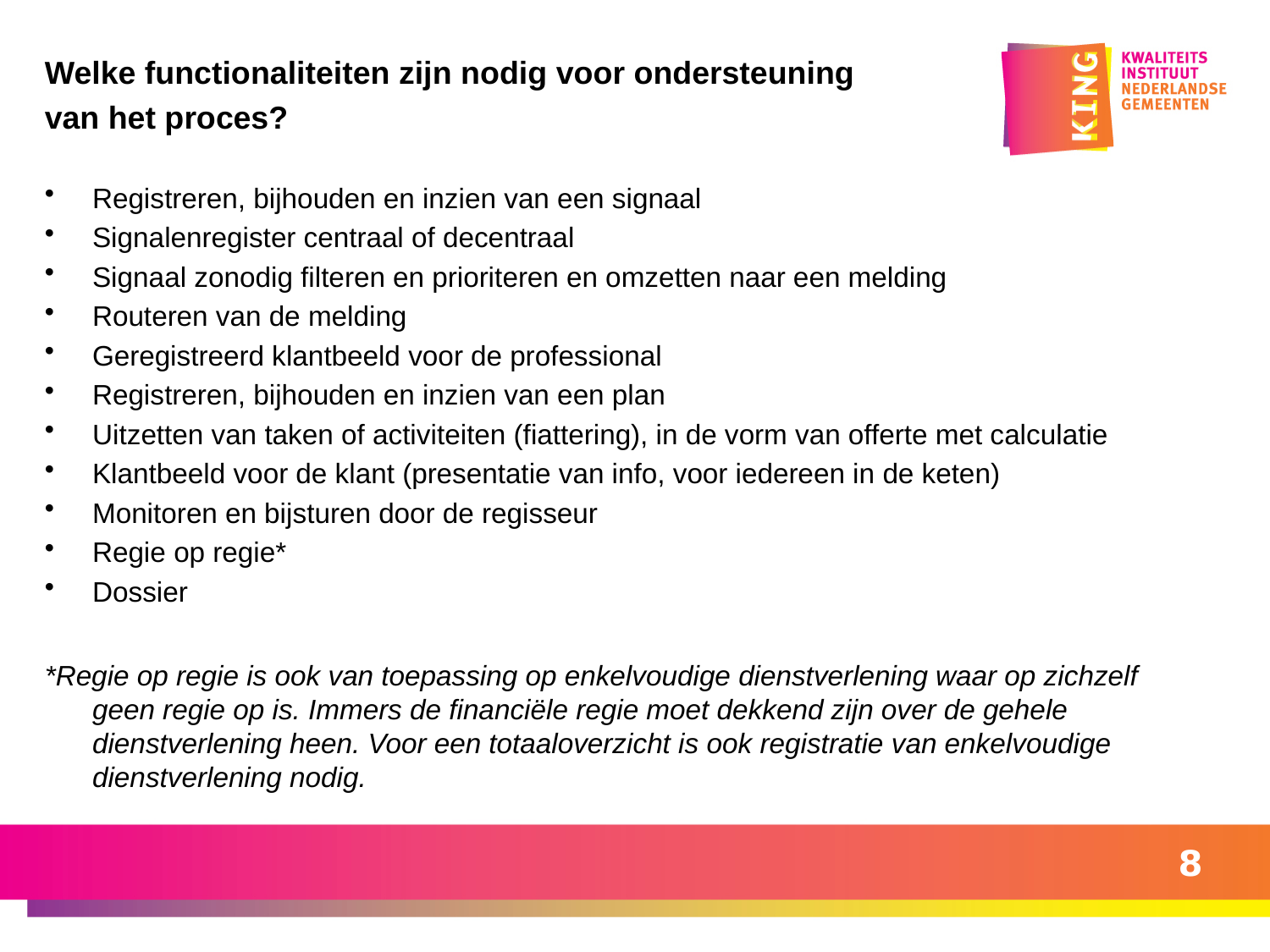

Welke functionaliteiten zijn nodig voor ondersteuning
van het proces?

Registreren, bijhouden en inzien van een signaal
Signalenregister centraal of decentraal
Signaal zonodig filteren en prioriteren en omzetten naar een melding
Routeren van de melding
Geregistreerd klantbeeld voor de professional
Registreren, bijhouden en inzien van een plan
Uitzetten van taken of activiteiten (fiattering), in de vorm van offerte met calculatie
Klantbeeld voor de klant (presentatie van info, voor iedereen in de keten)
Monitoren en bijsturen door de regisseur
Regie op regie*
Dossier

*Regie op regie is ook van toepassing op enkelvoudige dienstverlening waar op zichzelf geen regie op is. Immers de financiële regie moet dekkend zijn over de gehele dienstverlening heen. Voor een totaaloverzicht is ook registratie van enkelvoudige dienstverlening nodig.
8